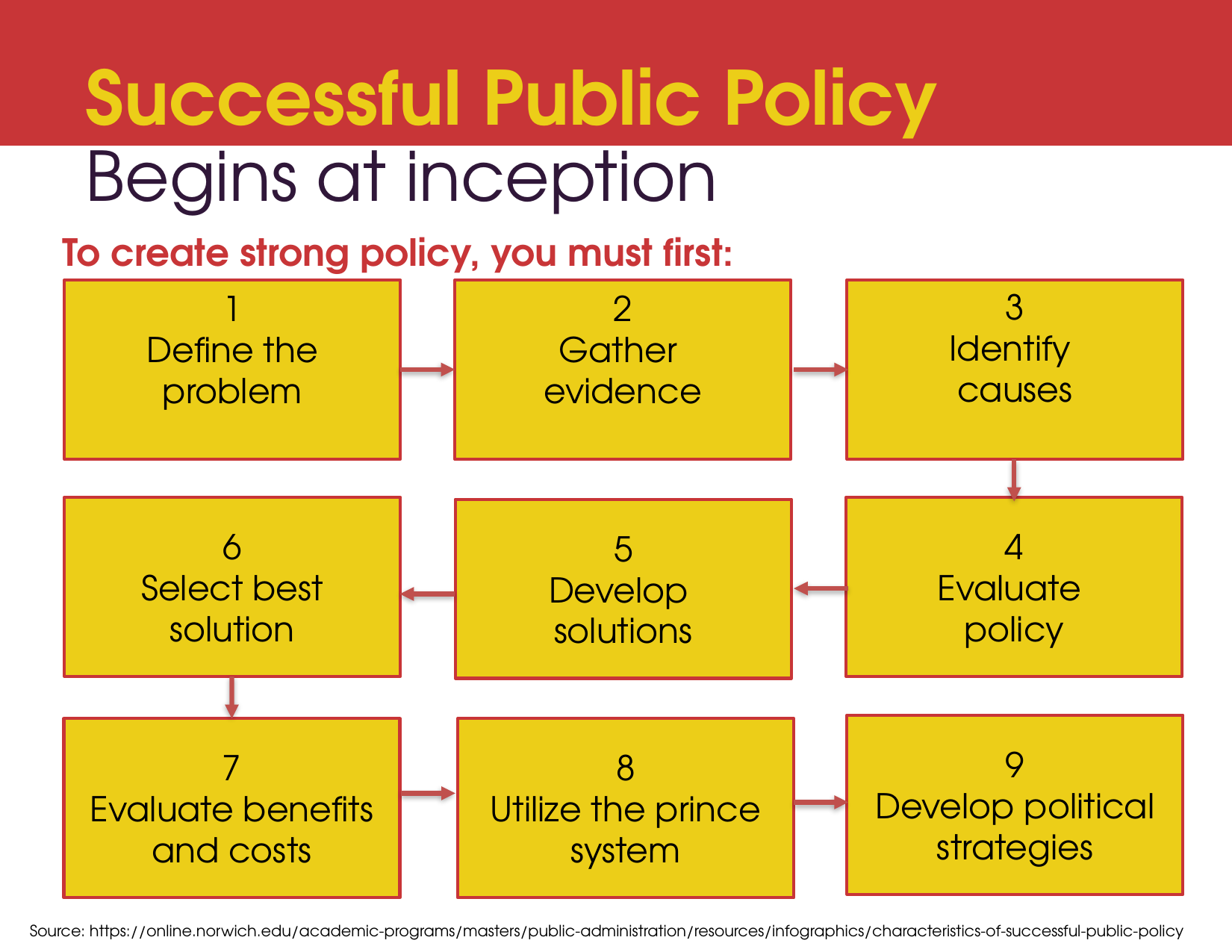

# Successful Public Policy
Begins at inception
To create strong policy, you must first:
1
Define the problem

2
Gather
evidence

3
Identify
causes
6
Select best solution
4
Evaluate
policy
5
Develop
solutions
9
Develop political strategies
7
Evaluate benefits and costs
8
Utilize the prince system
Source: https://online.norwich.edu/academic-programs/masters/public-administration/resources/infographics/characteristics-of-successful-public-policy